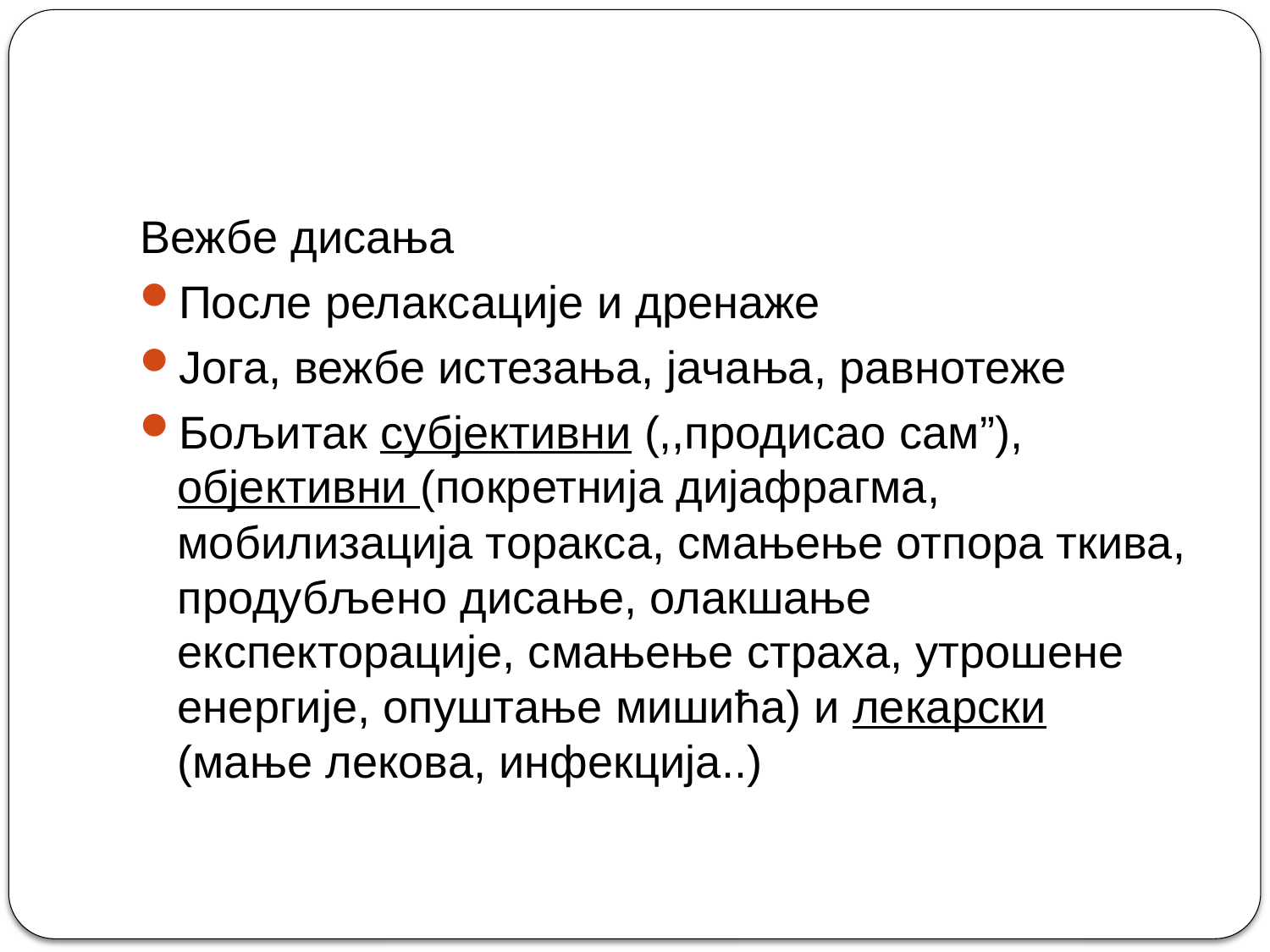

#
Вежбе дисања
После релаксације и дренаже
Јога, вежбе истезања, јачања, равнотеже
Бољитак субјективни (,,продисао сам”), објективни (покретнија дијафрагма, мобилизација торакса, смањење отпора ткива, продубљено дисање, олакшање експекторације, смањење страха, утрошене енергије, опуштање мишића) и лекарски (мање лекова, инфекција..)